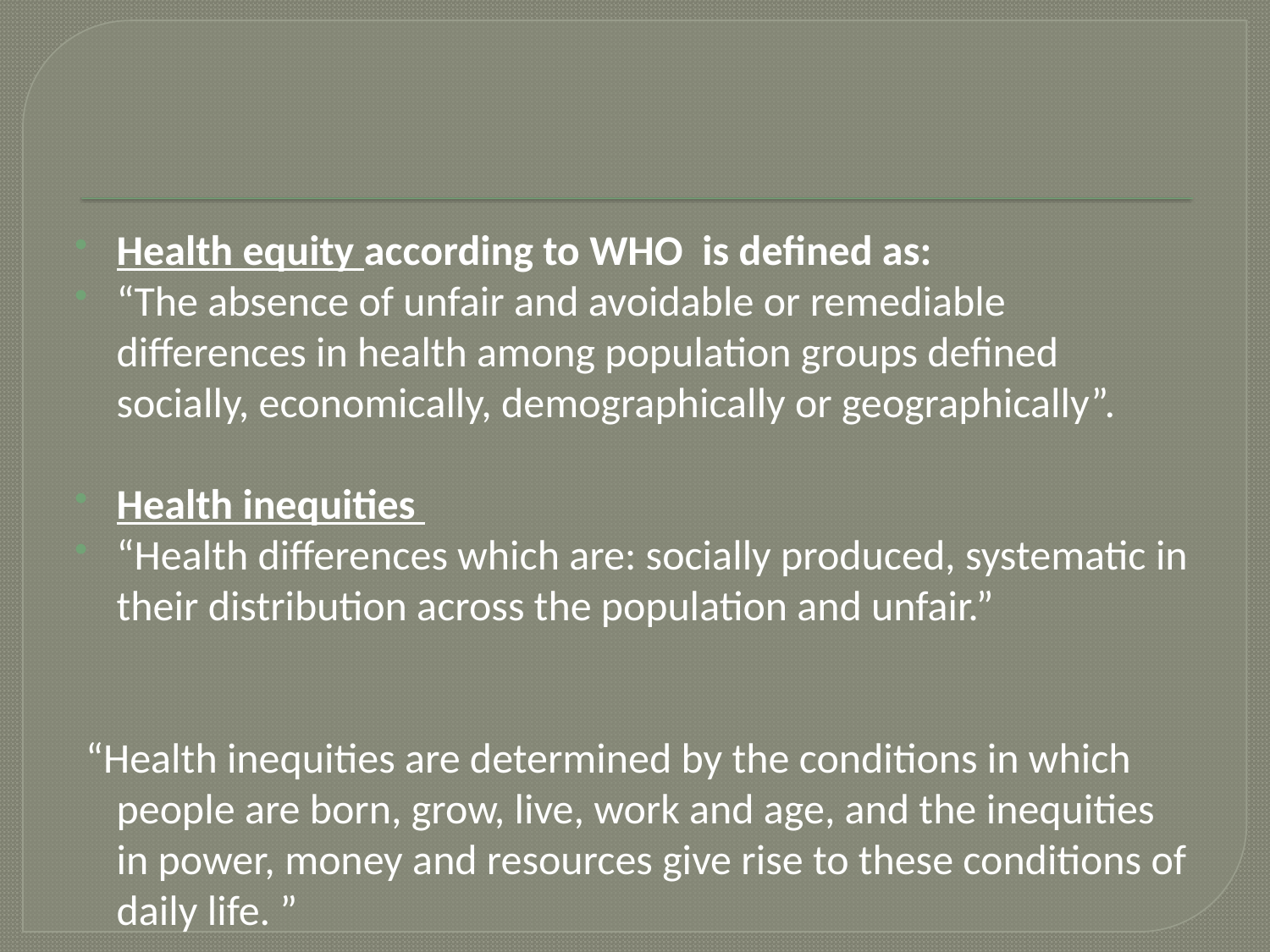

#

Health equity according to WHO  is defined as:
“The absence of unfair and avoidable or remediable differences in health among population groups defined socially, economically, demographically or geographically”.

Health inequities
“Health differences which are: socially produced, systematic in their distribution across the population and unfair.”

 “Health inequities are determined by the conditions in which people are born, grow, live, work and age, and the inequities in power, money and resources give rise to these conditions of daily life. ”